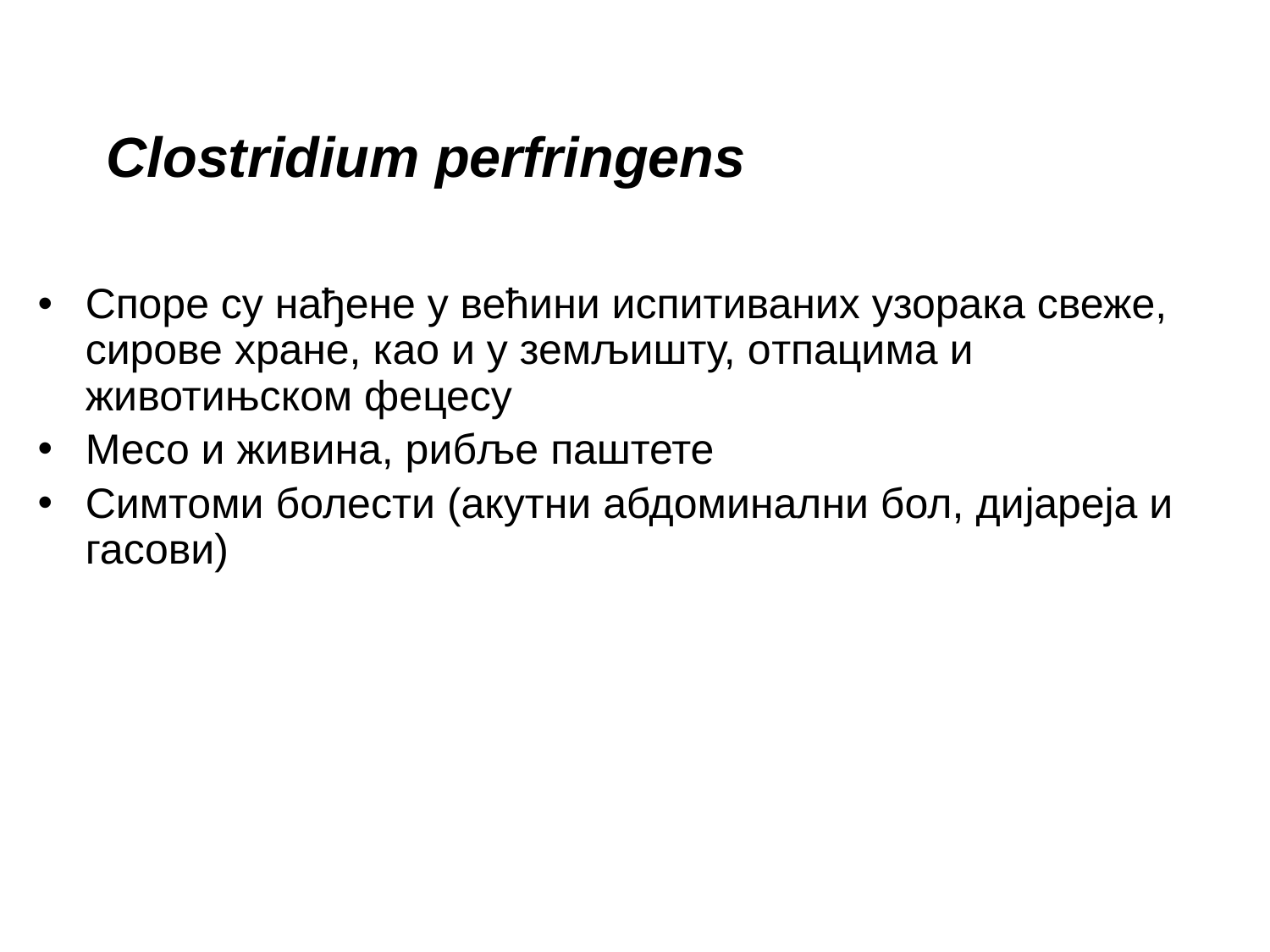

Clostridium perfringens
Споре су нађене у већини испитиваних узорака свеже, сирове хране, као и у земљишту, отпацима и животињском фецесу
Месо и живина, рибље паштете
Симтоми болести (акутни абдоминални бол, дијареја и гасови)